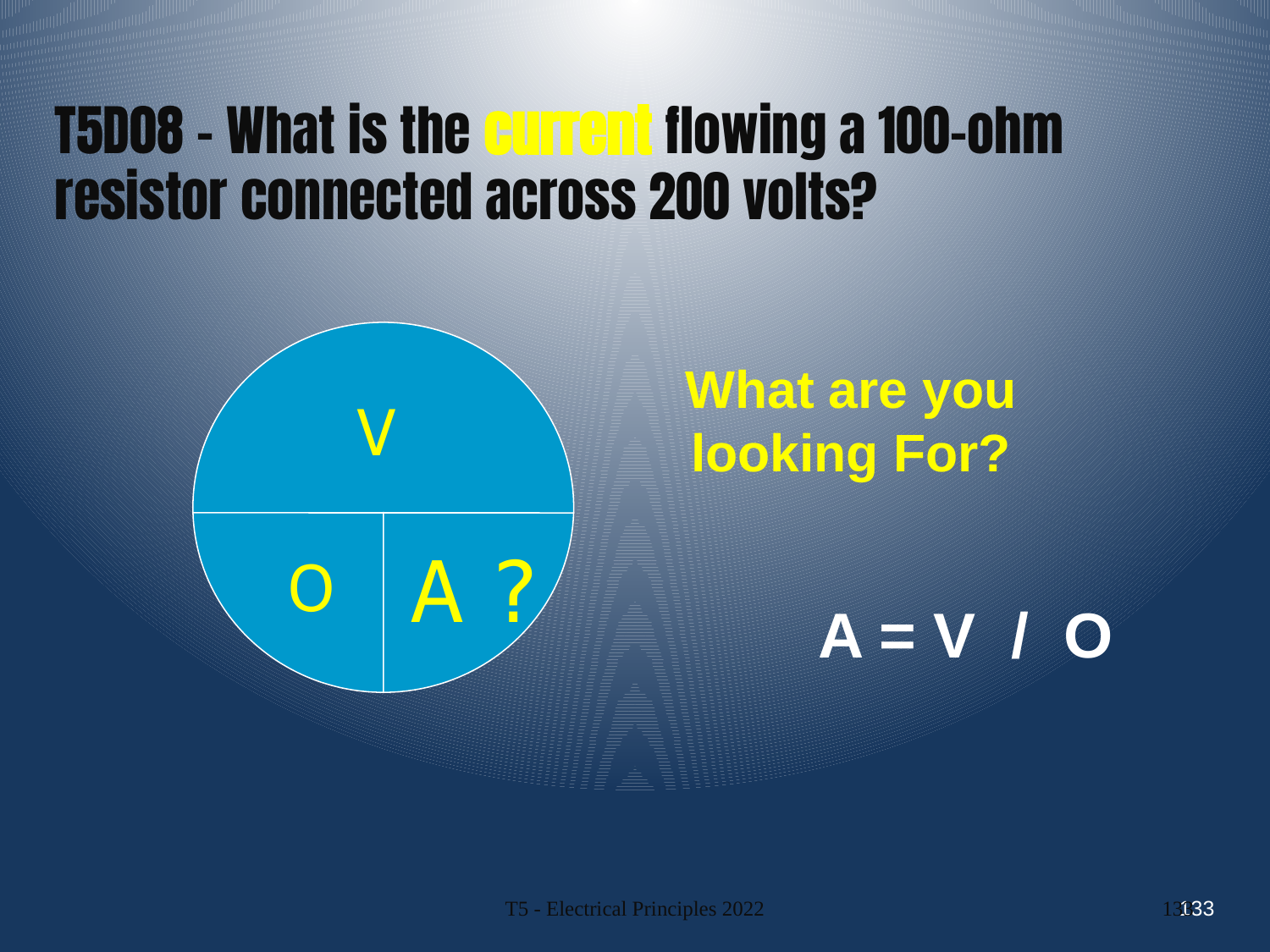

T5D08 - What is the current flowing a 100-ohm resistor connected across 200 volts?

What are you looking For?
             V
A ?
            O
A = V  /  O
133
T5 - Electrical Principles 2022
133